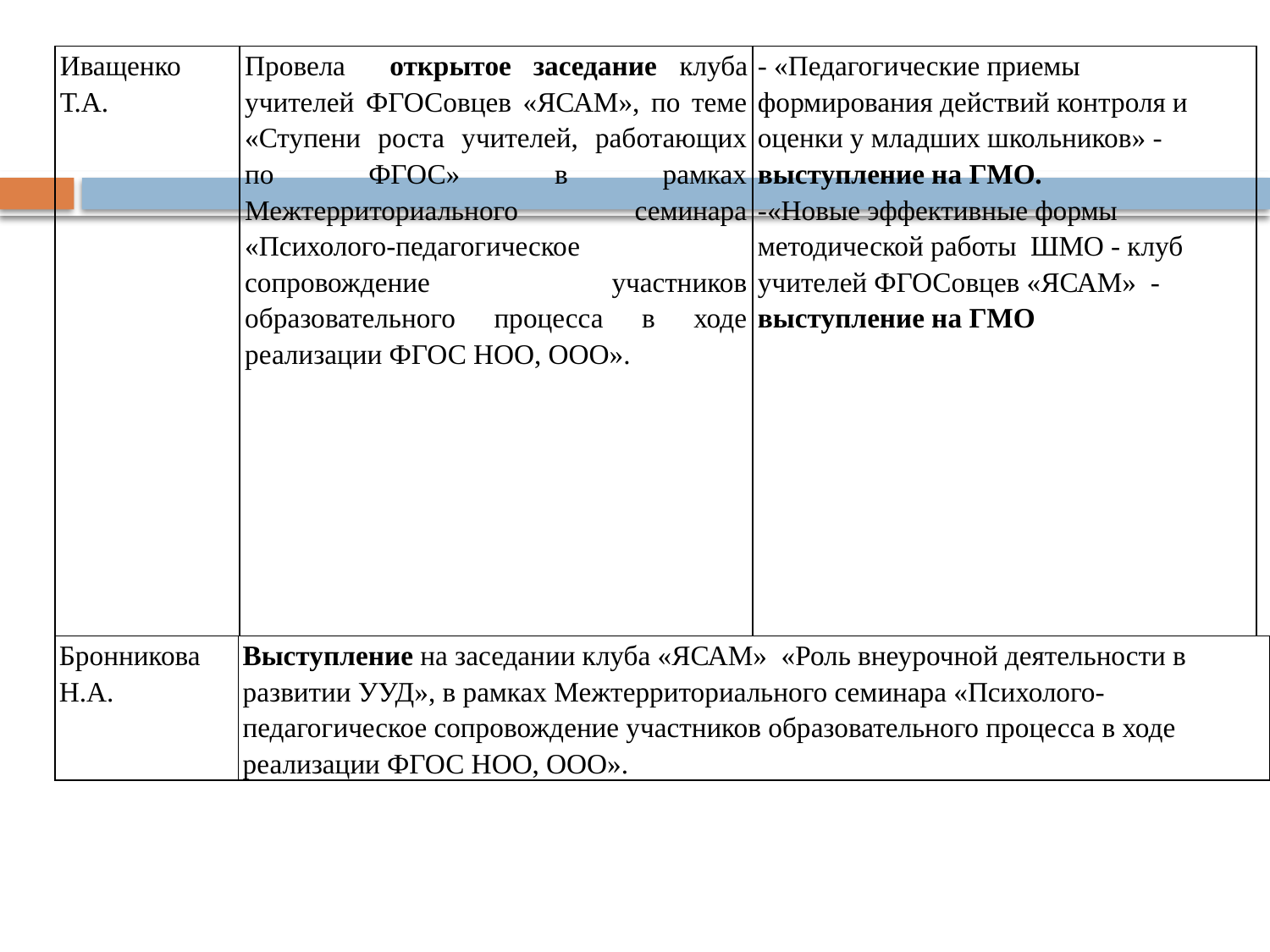

#
| Иващенко Т.А. | Провела открытое заседание клуба учителей ФГОСовцев «ЯСАМ», по теме «Ступени роста учителей, работающих по ФГОС» в рамках Межтерриториального семинара «Психолого-педагогическое сопровождение участников образовательного процесса в ходе реализации ФГОС НОО, ООО». | - «Педагогические приемы формирования действий контроля и оценки у младших школьников» - выступление на ГМО. -«Новые эффективные формы методической работы ШМО - клуб учителей ФГОСовцев «ЯСАМ» - выступление на ГМО |
| --- | --- | --- |
| Бронникова Н.А. | Выступление на заседании клуба «ЯСАМ» «Роль внеурочной деятельности в развитии УУД», в рамках Межтерриториального семинара «Психолого-педагогическое сопровождение участников образовательного процесса в ходе реализации ФГОС НОО, ООО». |
| --- | --- |